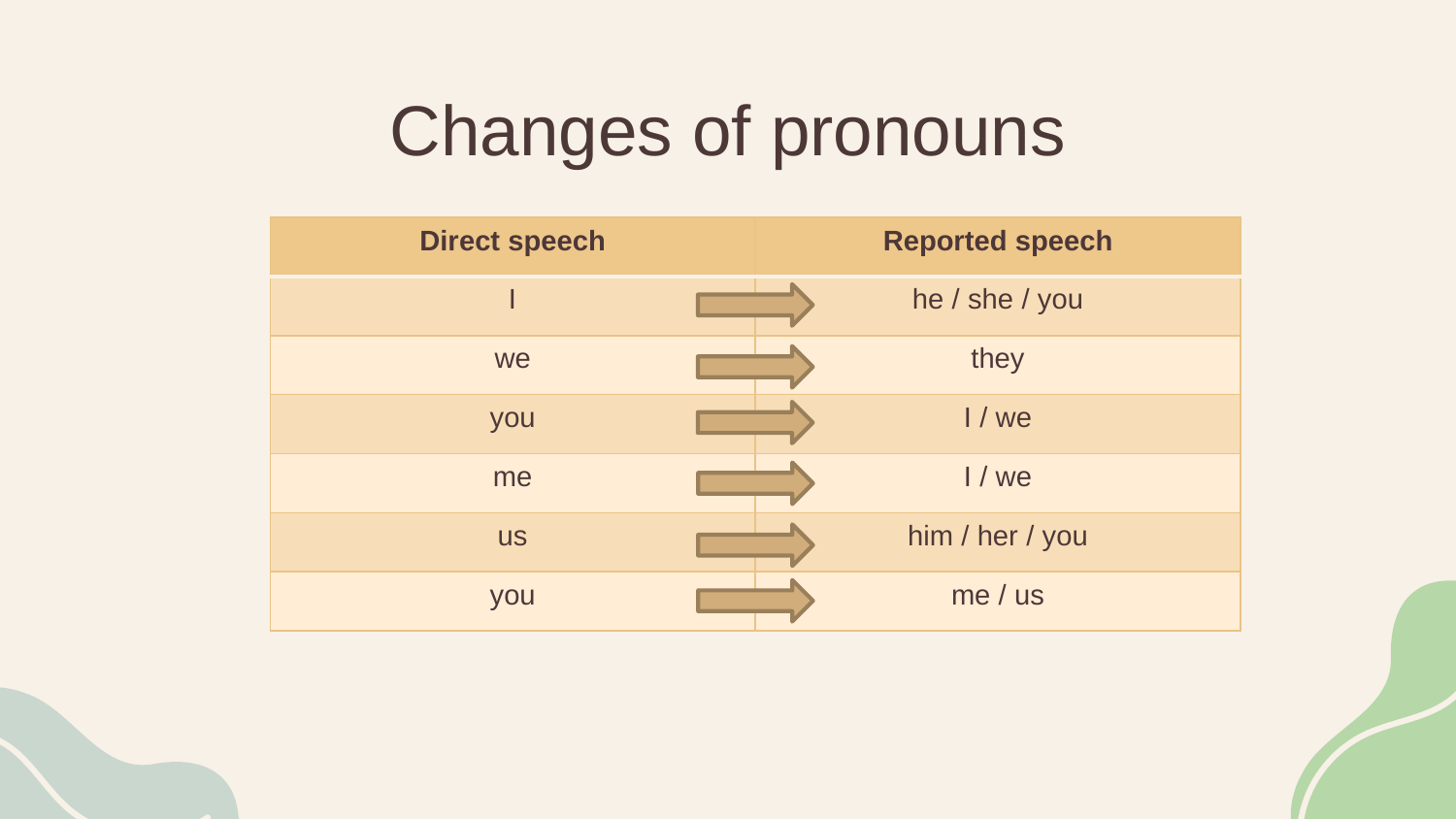

# Changes of pronouns
| Direct speech | Reported speech |
| --- | --- |
| I | he / she / you |
| we | they |
| you | I / we |
| me | I / we |
| us | him / her / you |
| you | me / us |